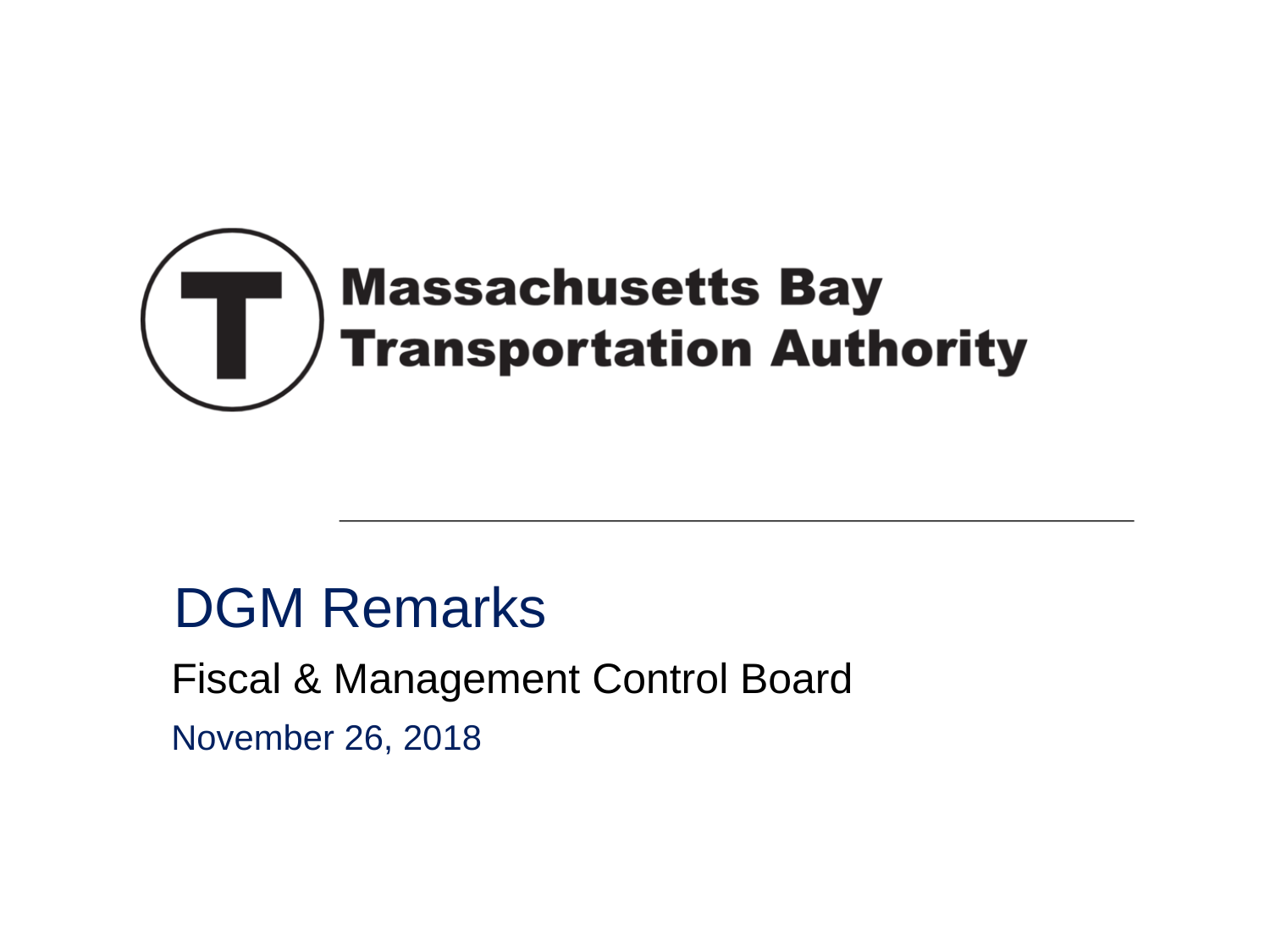

# DGM Remarks
Fiscal & Management Control Board
November 26, 2018